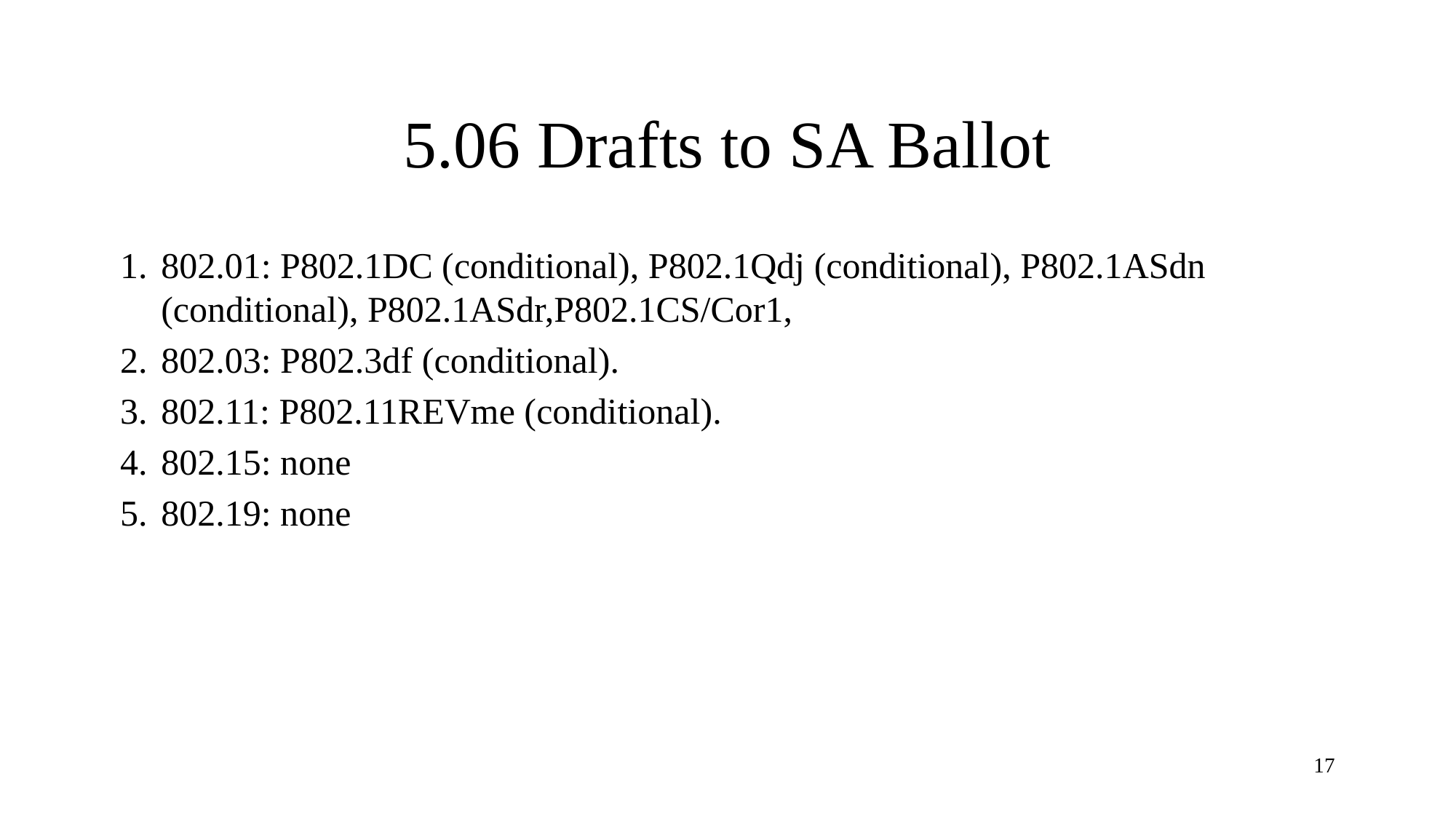

# 5.06 Drafts to SA Ballot
802.01: P802.1DC (conditional), P802.1Qdj (conditional), P802.1ASdn (conditional), P802.1ASdr,P802.1CS/Cor1,
802.03: P802.3df (conditional).
802.11: P802.11REVme (conditional).
802.15: none
802.19: none

17